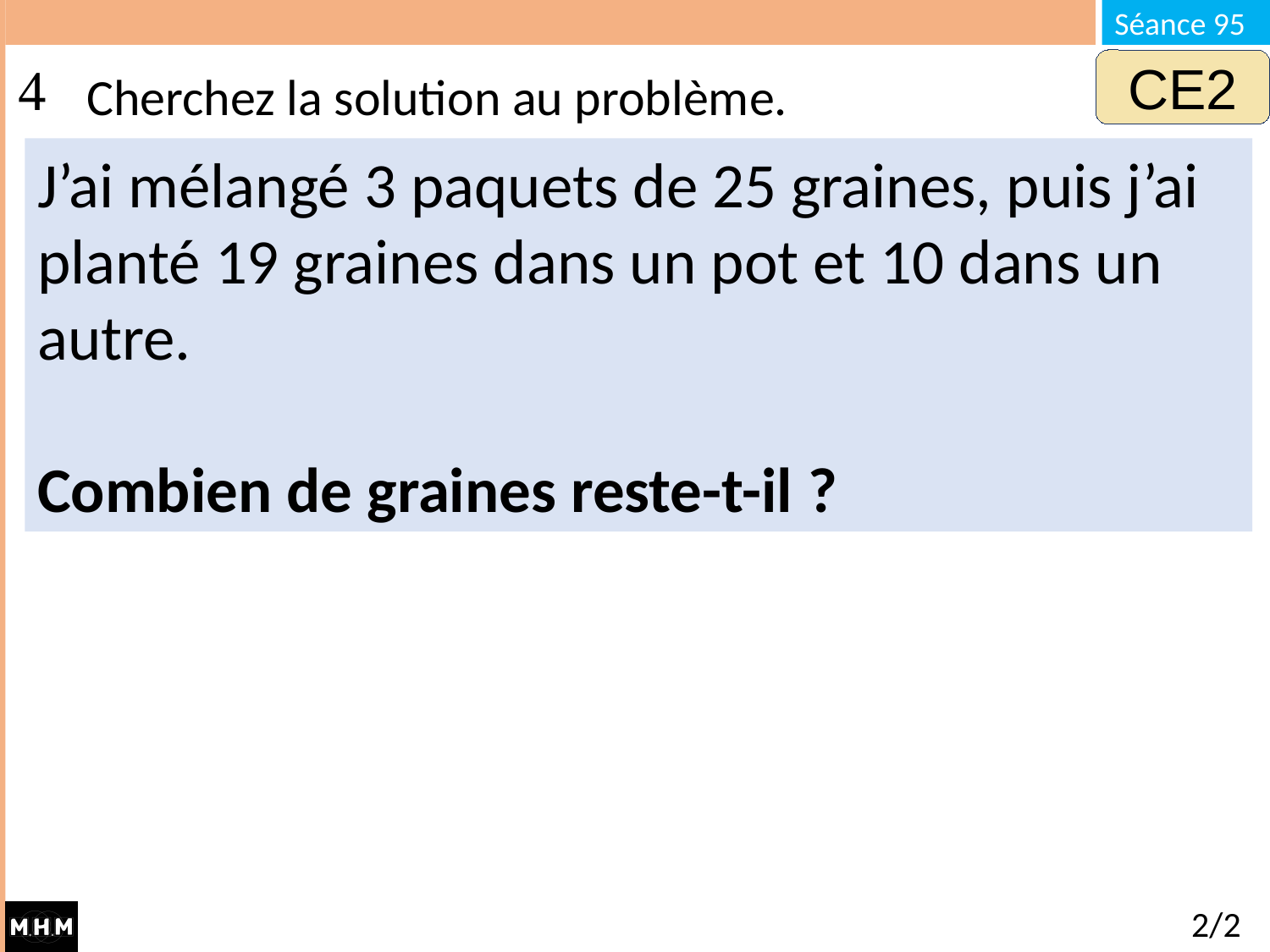

# Cherchez la solution au problème.
CE2
J’ai mélangé 3 paquets de 25 graines, puis j’ai planté 19 graines dans un pot et 10 dans un autre.

Combien de graines reste-t-il ?
2/2